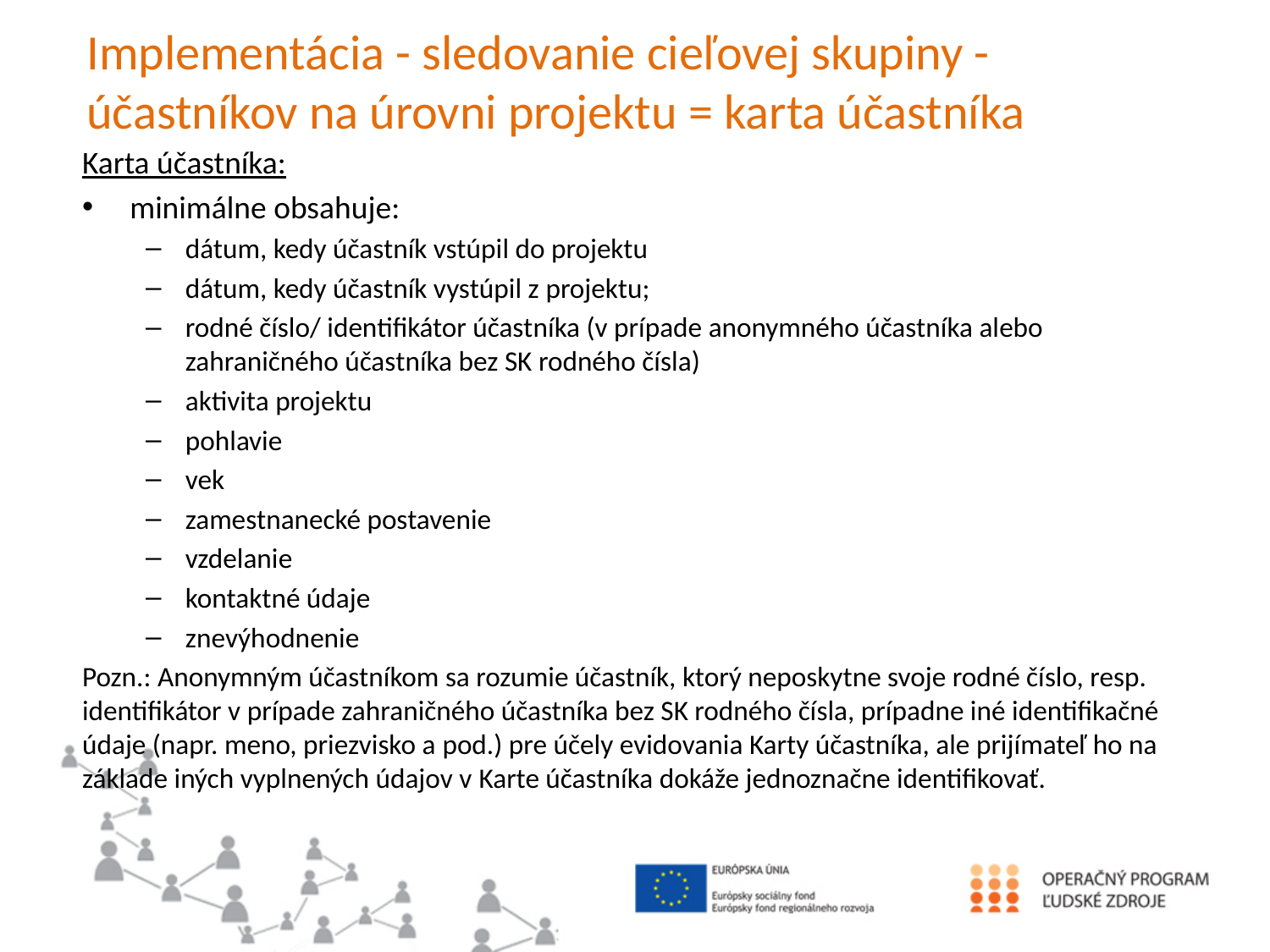

# Implementácia - sledovanie cieľovej skupiny - účastníkov na úrovni projektu = karta účastníka
Karta účastníka:
minimálne obsahuje:
dátum, kedy účastník vstúpil do projektu
dátum, kedy účastník vystúpil z projektu;
rodné číslo/ identifikátor účastníka (v prípade anonymného účastníka alebo zahraničného účastníka bez SK rodného čísla)
aktivita projektu
pohlavie
vek
zamestnanecké postavenie
vzdelanie
kontaktné údaje
znevýhodnenie
Pozn.: Anonymným účastníkom sa rozumie účastník, ktorý neposkytne svoje rodné číslo, resp. identifikátor v prípade zahraničného účastníka bez SK rodného čísla, prípadne iné identifikačné údaje (napr. meno, priezvisko a pod.) pre účely evidovania Karty účastníka, ale prijímateľ ho na základe iných vyplnených údajov v Karte účastníka dokáže jednoznačne identifikovať.